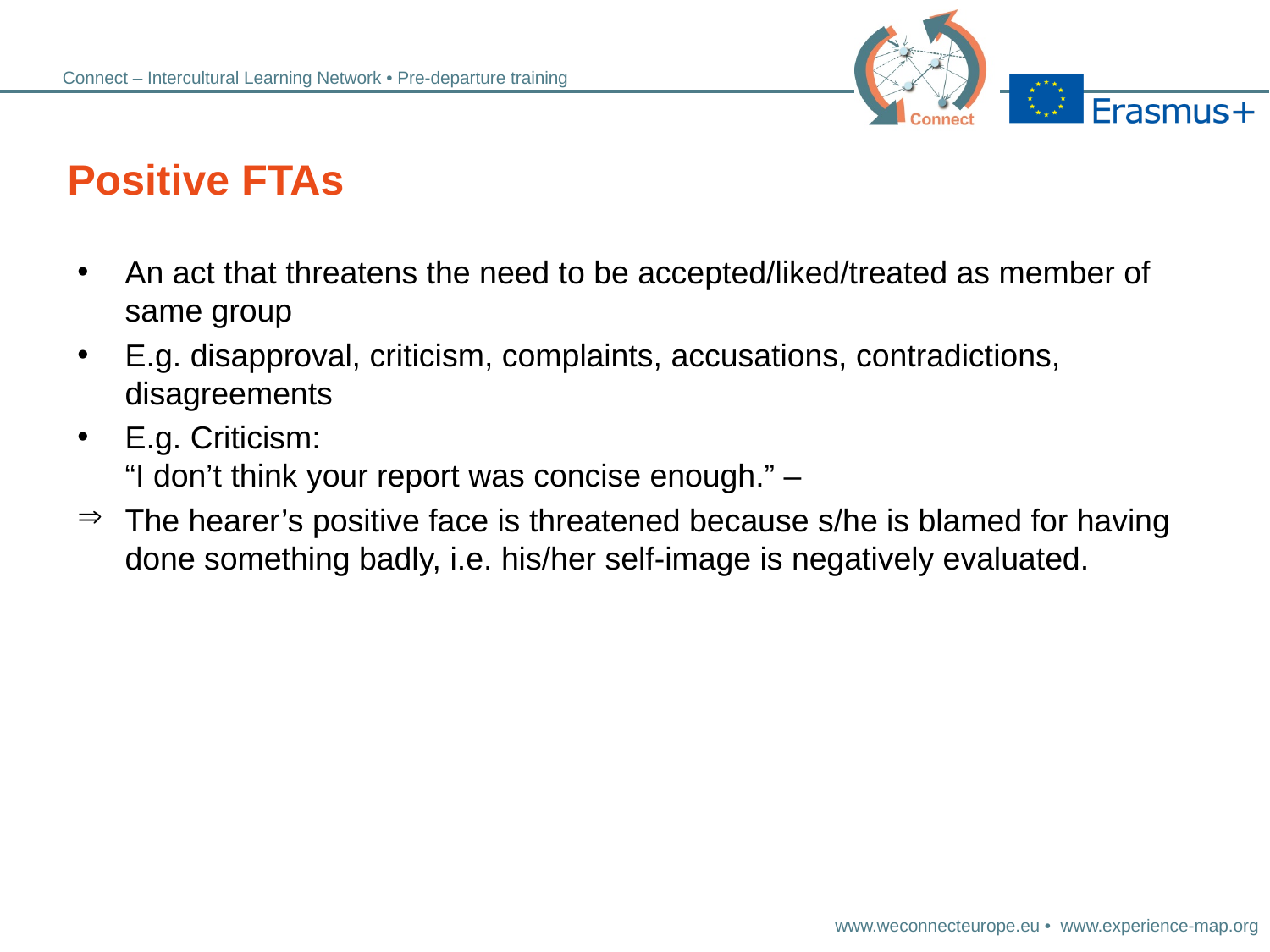

# Positive FTAs
An act that threatens the need to be accepted/liked/treated as member of same group
E.g. disapproval, criticism, complaints, accusations, contradictions, disagreements
E.g. Criticism:
“I don’t think your report was concise enough.” –
The hearer’s positive face is threatened because s/he is blamed for having done something badly, i.e. his/her self-image is negatively evaluated.